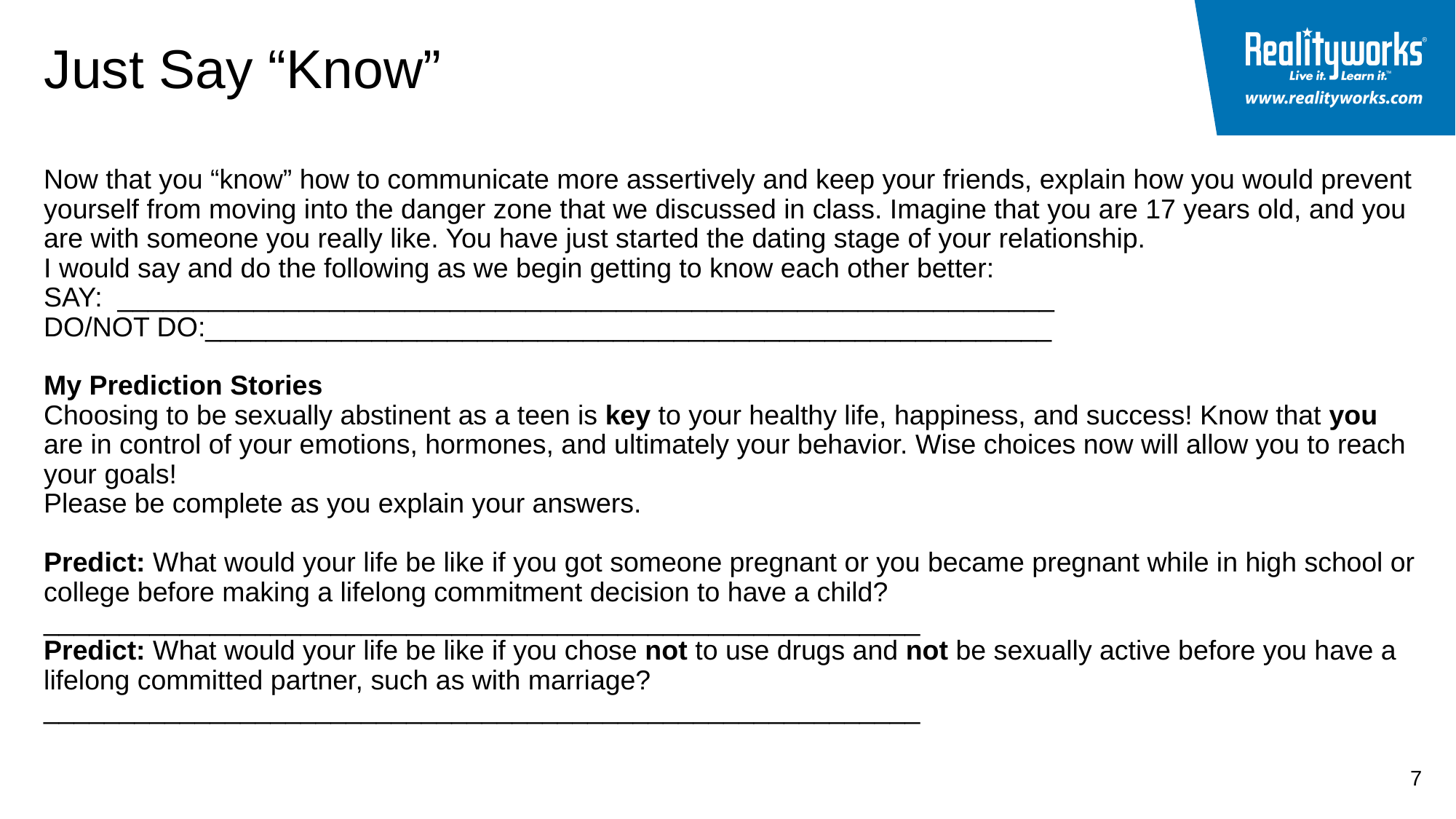

# Just Say “Know”
Now that you “know” how to communicate more assertively and keep your friends, explain how you would prevent yourself from moving into the danger zone that we discussed in class. Imagine that you are 17 years old, and you are with someone you really like. You have just started the dating stage of your relationship.
I would say and do the following as we begin getting to know each other better:
SAY:  ______________________________________________________________
DO/NOT DO:________________________________________________________

My Prediction Stories
Choosing to be sexually abstinent as a teen is key to your healthy life, happiness, and success! Know that you are in control of your emotions, hormones, and ultimately your behavior. Wise choices now will allow you to reach your goals!
Please be complete as you explain your answers.

Predict: What would your life be like if you got someone pregnant or you became pregnant while in high school or college before making a lifelong commitment decision to have a child?
__________________________________________________________
Predict: What would your life be like if you chose not to use drugs and not be sexually active before you have a lifelong committed partner, such as with marriage?
__________________________________________________________

7